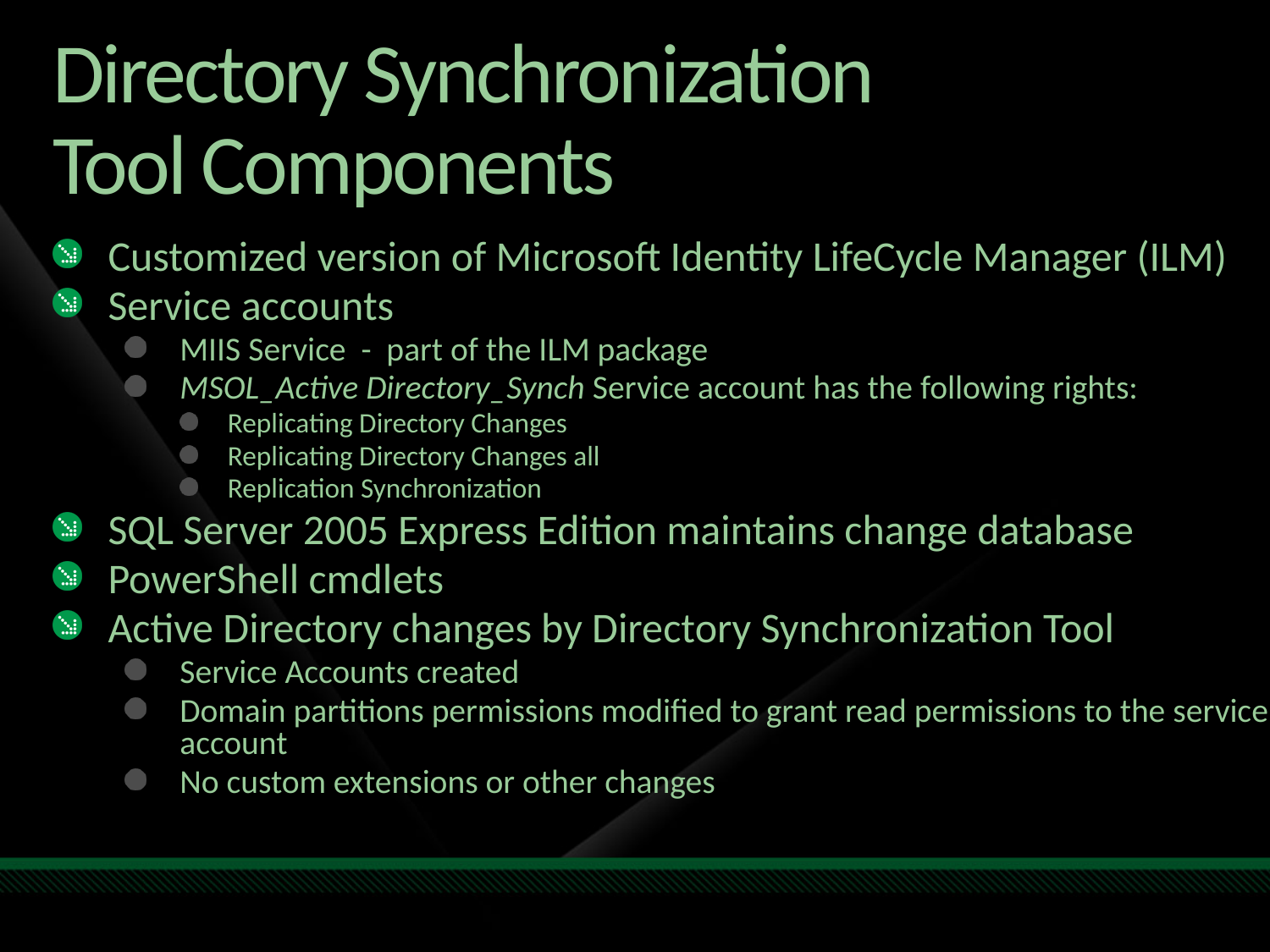

# Directory Synchronization Tool Components
Customized version of Microsoft Identity LifeCycle Manager (ILM)
Service accounts
MIIS Service  -  part of the ILM package
MSOL_Active Directory_Synch Service account has the following rights:
Replicating Directory Changes
Replicating Directory Changes all
Replication Synchronization
SQL Server 2005 Express Edition maintains change database
PowerShell cmdlets
Active Directory changes by Directory Synchronization Tool
Service Accounts created
Domain partitions permissions modified to grant read permissions to the service account
No custom extensions or other changes